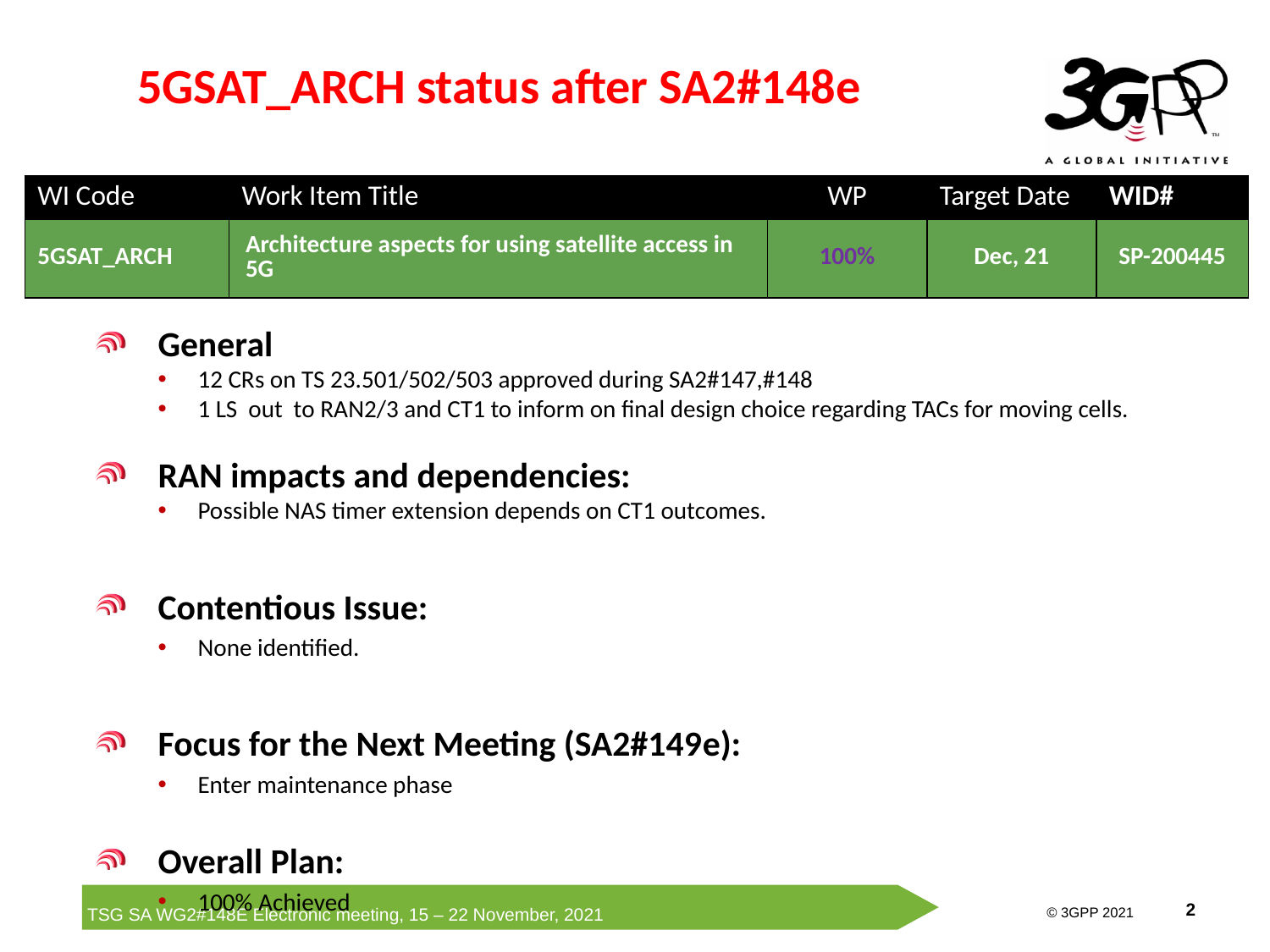

# 5GSAT_ARCH status after SA2#148e
| WI Code | Work Item Title | WP | Target Date | WID# |
| --- | --- | --- | --- | --- |
| 5GSAT\_ARCH | Architecture aspects for using satellite access in 5G | 100% | Dec, 21 | SP-200445 |
General
12 CRs on TS 23.501/502/503 approved during SA2#147,#148
1 LS  out  to RAN2/3 and CT1 to inform on final design choice regarding TACs for moving cells.

RAN impacts and dependencies:
Possible NAS timer extension depends on CT1 outcomes.

Contentious Issue:
None identified.

Focus for the Next Meeting (SA2#149e):
Enter maintenance phase

Overall Plan:
100% Achieved